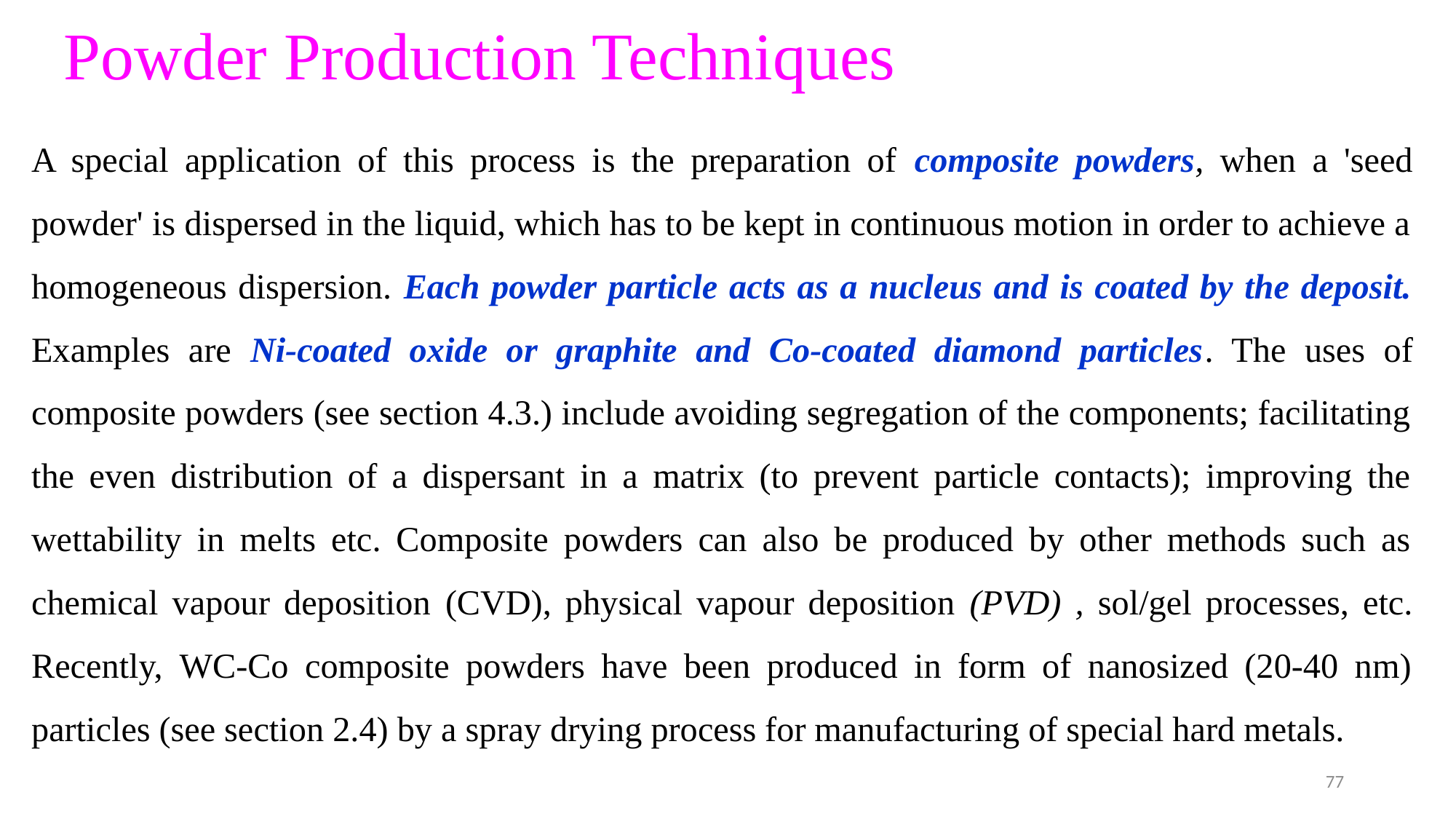

# Powder Production Techniques
A special application of this process is the preparation of composite powders, when a 'seed powder' is dispersed in the liquid, which has to be kept in continuous motion in order to achieve a homogeneous dispersion. Each powder particle acts as a nucleus and is coated by the deposit. Examples are Ni-coated oxide or graphite and Co-coated diamond particles. The uses of composite powders (see section 4.3.) include avoiding segregation of the components; facilitating the even distribution of a dispersant in a matrix (to prevent particle contacts); improving the wettability in melts etc. Composite powders can also be produced by other methods such as chemical vapour deposition (CVD), physical vapour deposition (PVD) , sol/gel processes, etc. Recently, WC-Co composite powders have been produced in form of nanosized (20-40 nm) particles (see section 2.4) by a spray drying process for manufacturing of special hard metals.
77